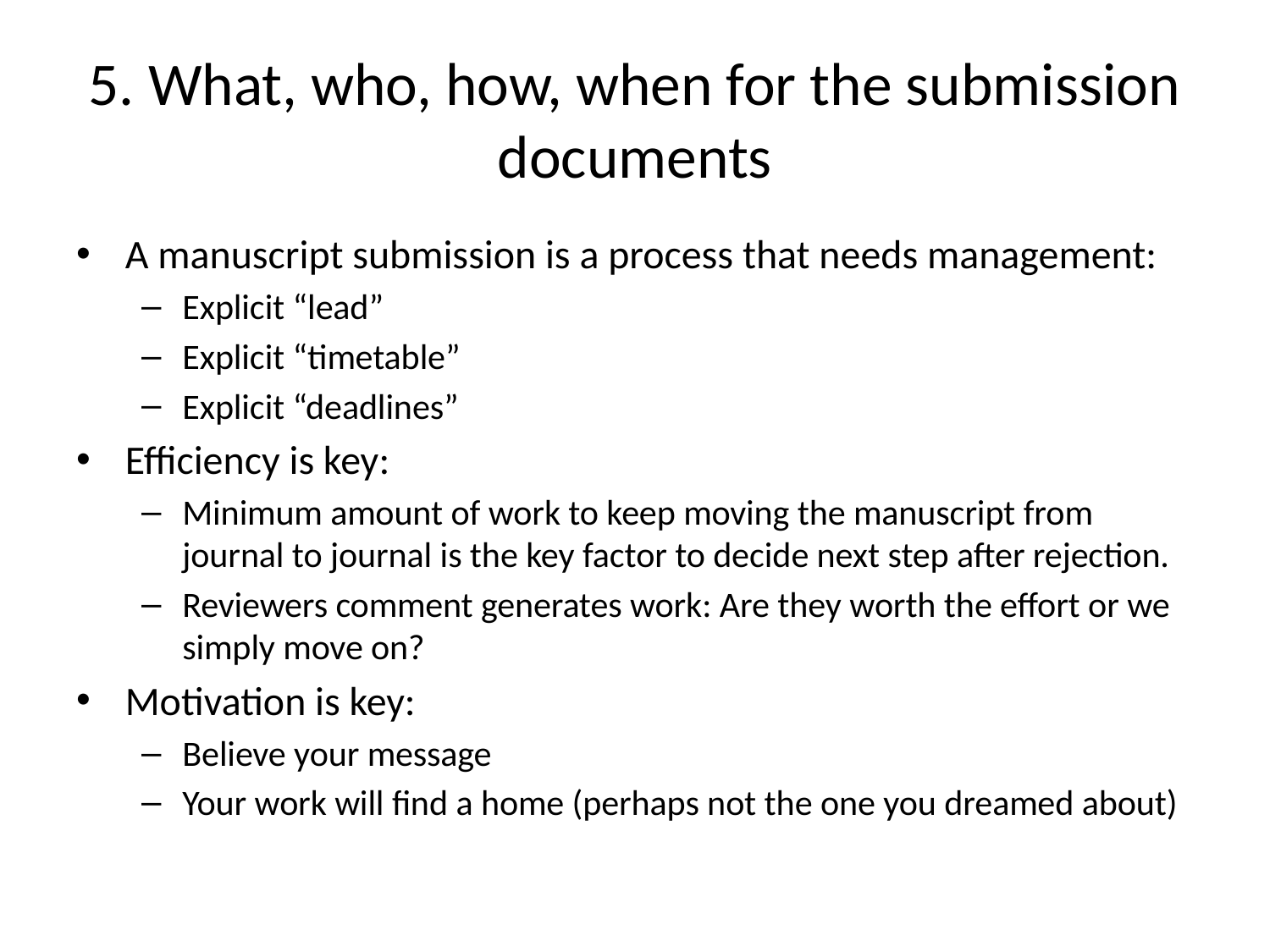

# 5. What, who, how, when for the submission documents
A manuscript submission is a process that needs management:
Explicit “lead”
Explicit “timetable”
Explicit “deadlines”
Efficiency is key:
Minimum amount of work to keep moving the manuscript from journal to journal is the key factor to decide next step after rejection.
Reviewers comment generates work: Are they worth the effort or we simply move on?
Motivation is key:
Believe your message
Your work will find a home (perhaps not the one you dreamed about)